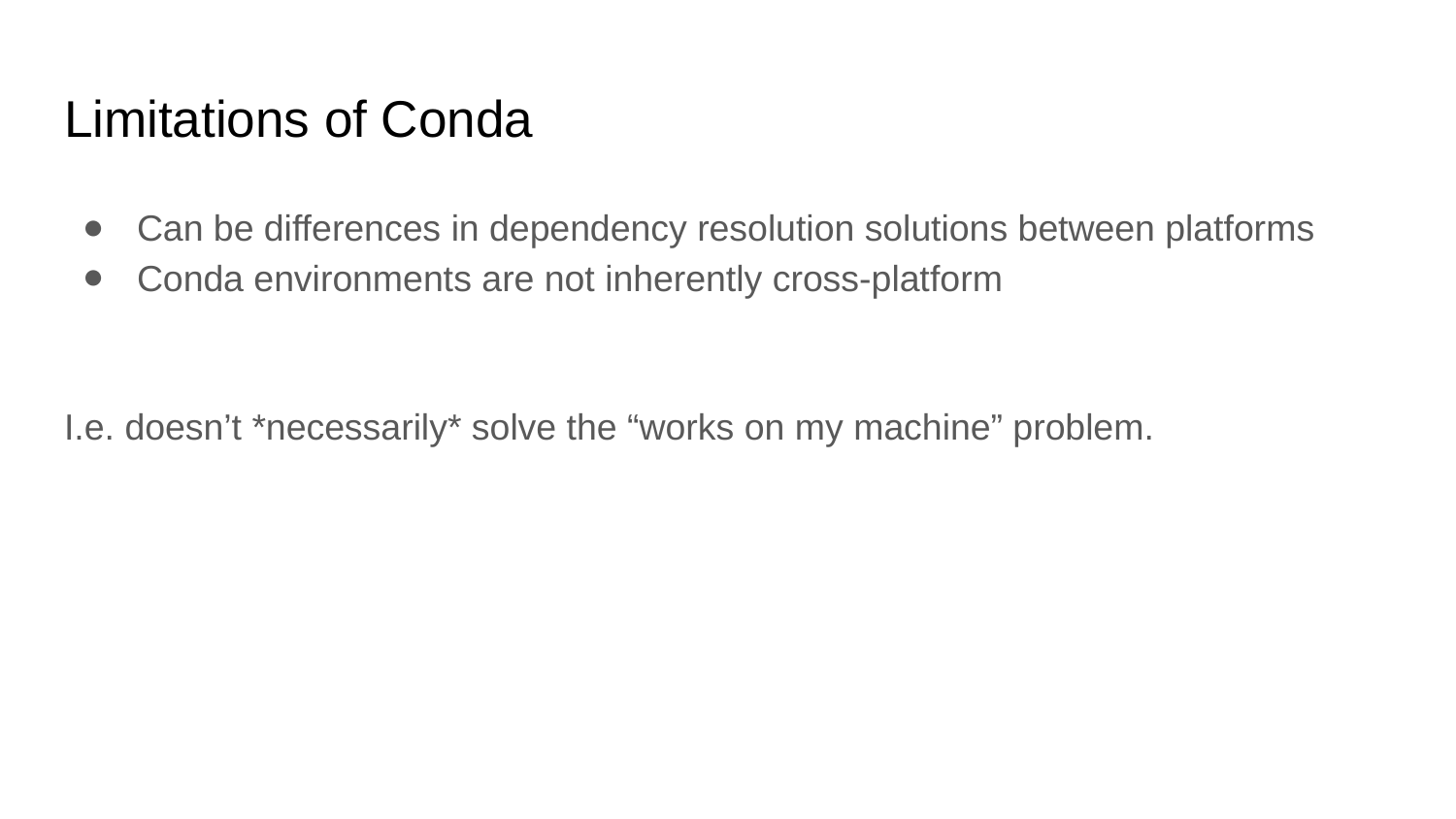

# Limitations of Conda
Can be differences in dependency resolution solutions between platforms
Conda environments are not inherently cross-platform

I.e. doesn’t *necessarily* solve the “works on my machine” problem.